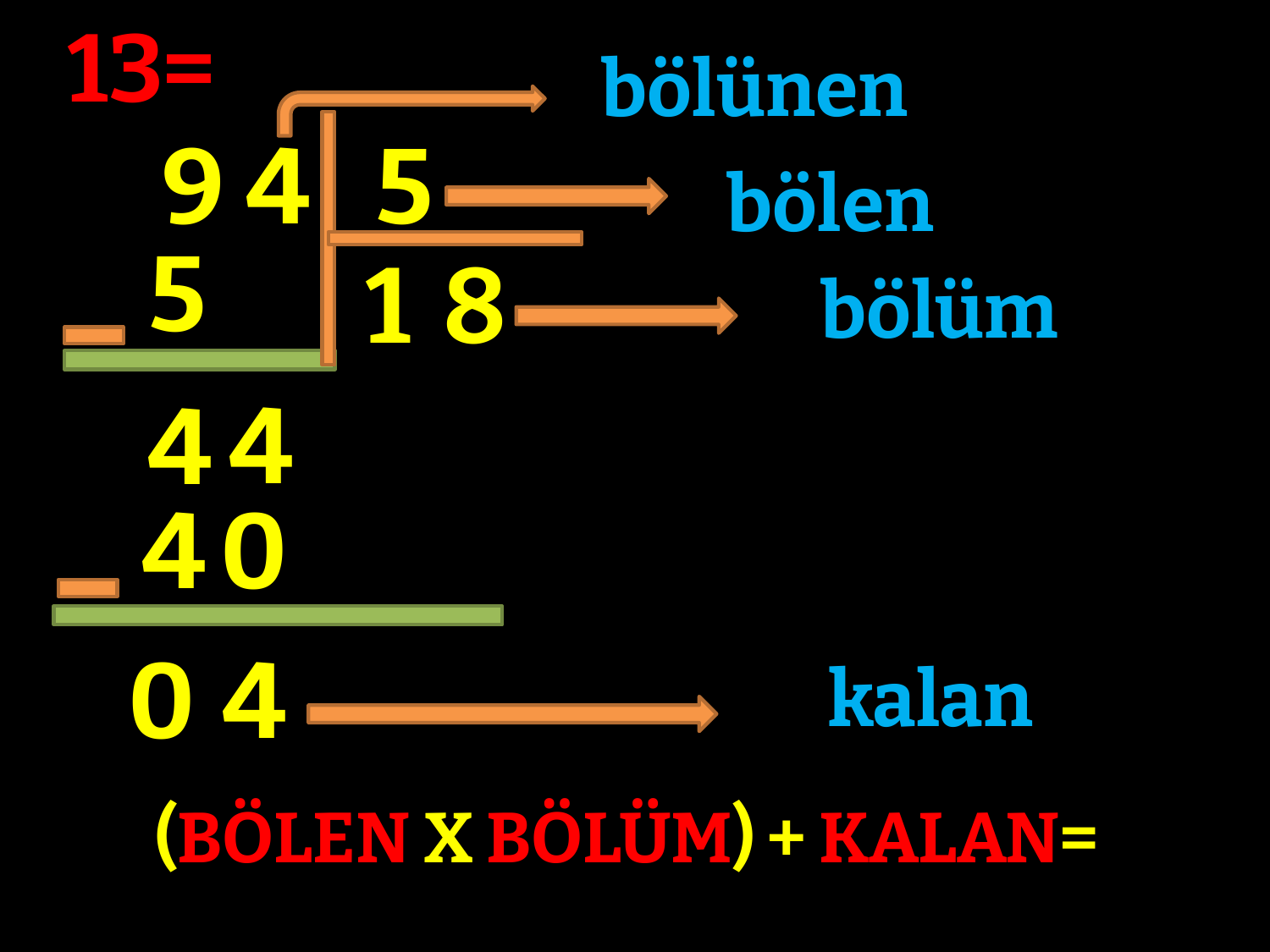

13=
bölünen

4
9
5
bölen

5
1
8
bölüm
#

4
4
4
0

0
4
kalan

(BÖLEN X BÖLÜM) + KALAN=